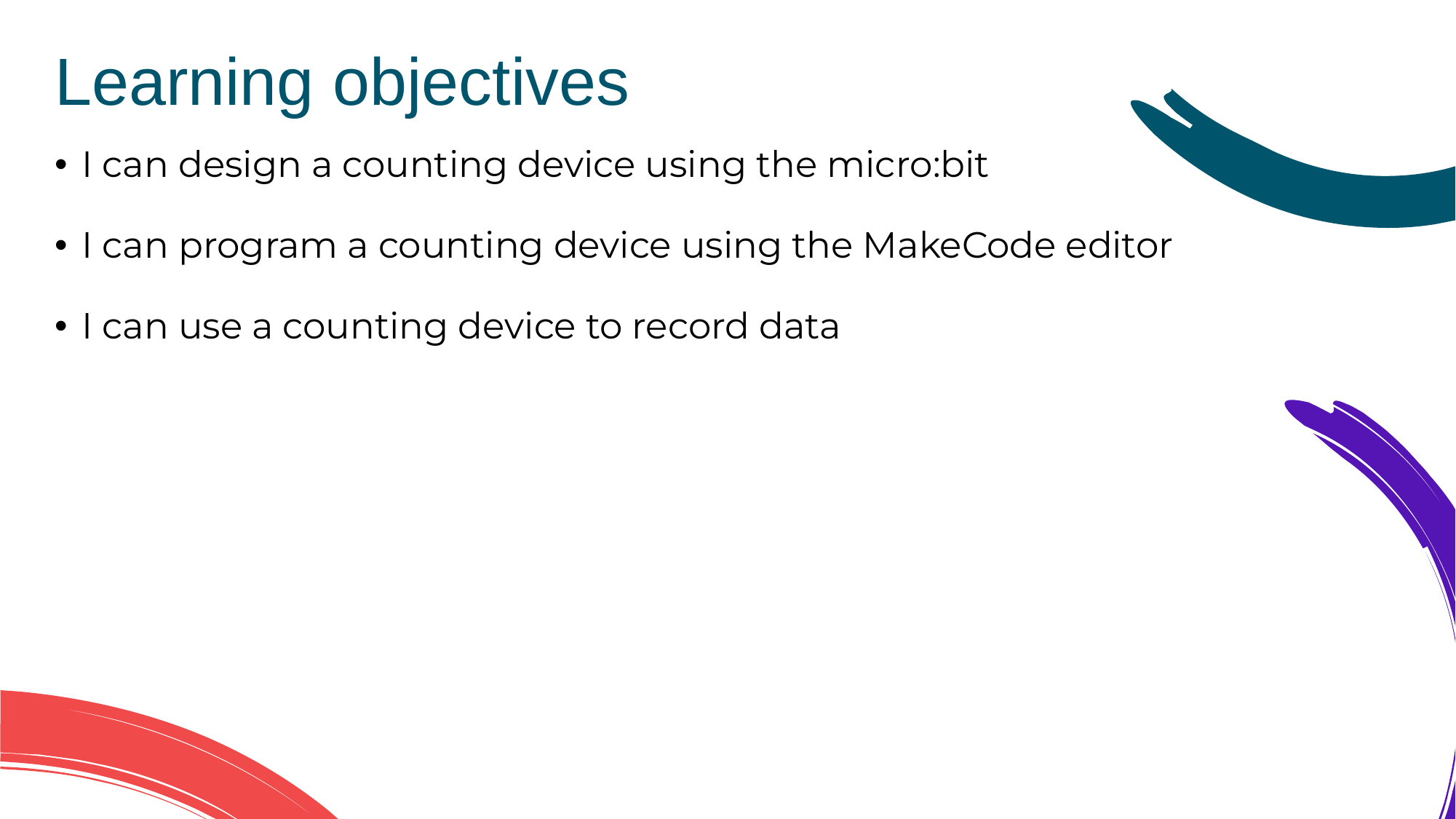

# Learning objectives
I can design a counting device using the micro:bit
I can program a counting device using the MakeCode editor
I can use a counting device to record data